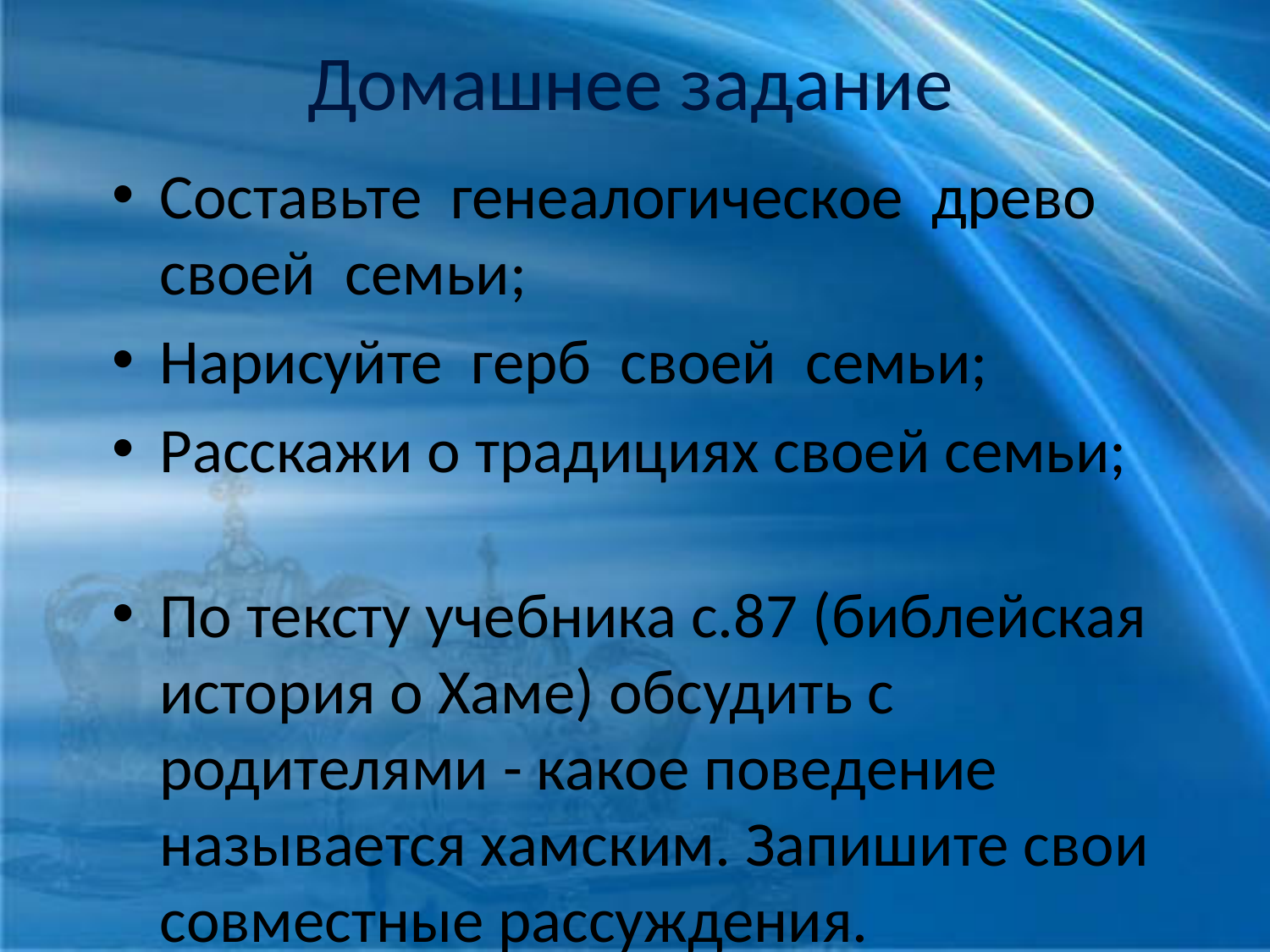

# Домашнее задание
Составьте  генеалогическое  древо     своей  семьи;
Нарисуйте  герб  своей  семьи;
Расскажи о традициях своей семьи;
По тексту учебника с.87 (библейская история о Хаме) обсудить с родителями - какое поведение называется хамским. Запишите свои совместные рассуждения.